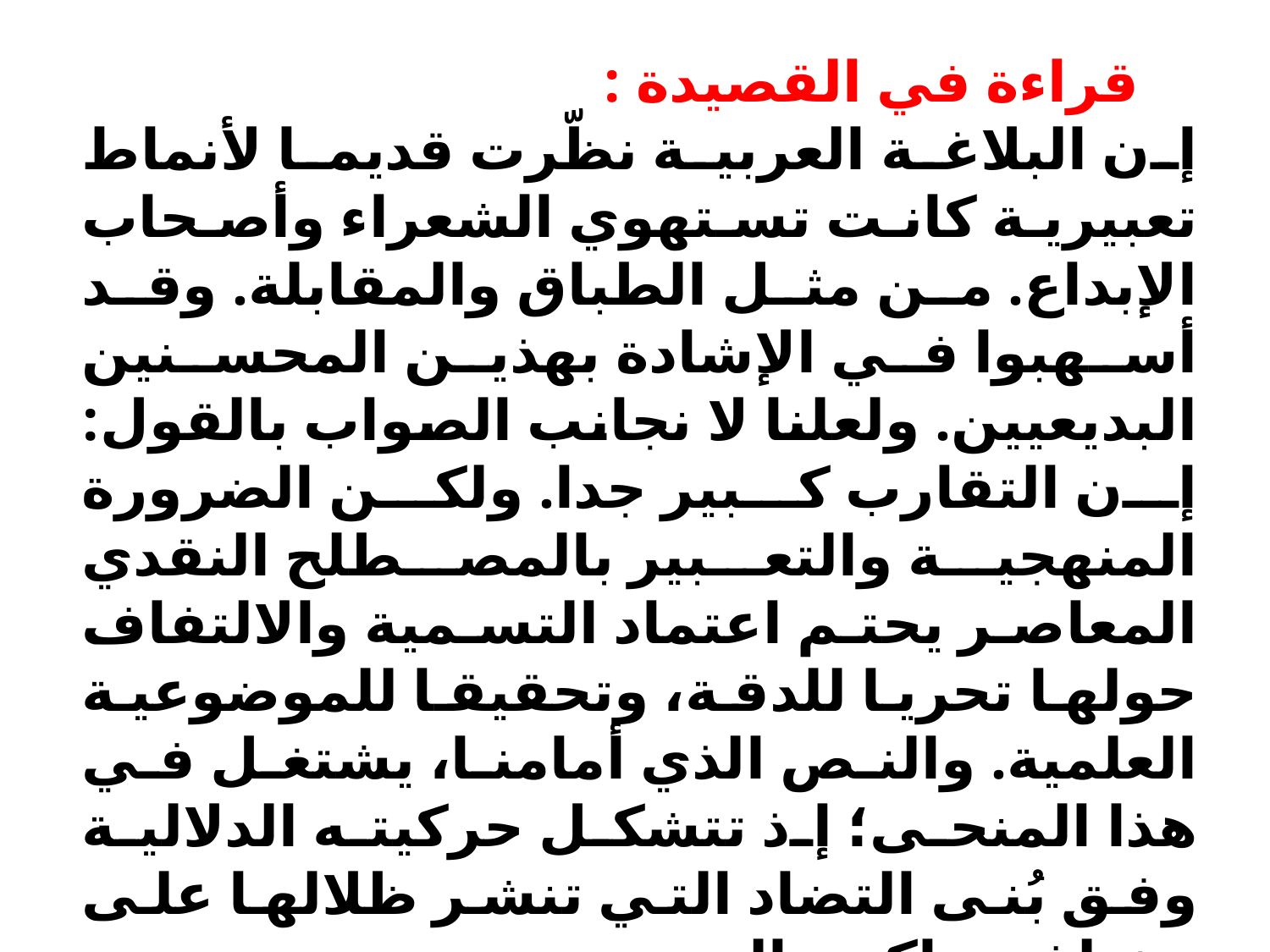

قراءة في القصيدة :
إن البلاغة العربية نظّرت قديما لأنماط تعبيرية كانت تستهوي الشعراء وأصحاب الإبداع. من مثل الطباق والمقابلة. وقد أسهبوا في الإشادة بهذين المحسنين البديعيين. ولعلنا لا نجانب الصواب بالقول: إن التقارب كبير جدا. ولكن الضرورة المنهجية والتعبير بالمصطلح النقدي المعاصر يحتم اعتماد التسمية والالتفاف حولها تحريا للدقة، وتحقيقا للموضوعية العلمية. والنص الذي أمامنا، يشتغل في هذا المنحى؛ إذ تتشكل حركيته الدلالية وفق بُنى التضاد التي تنشر ظلالها على مختلف تراكيب النص.